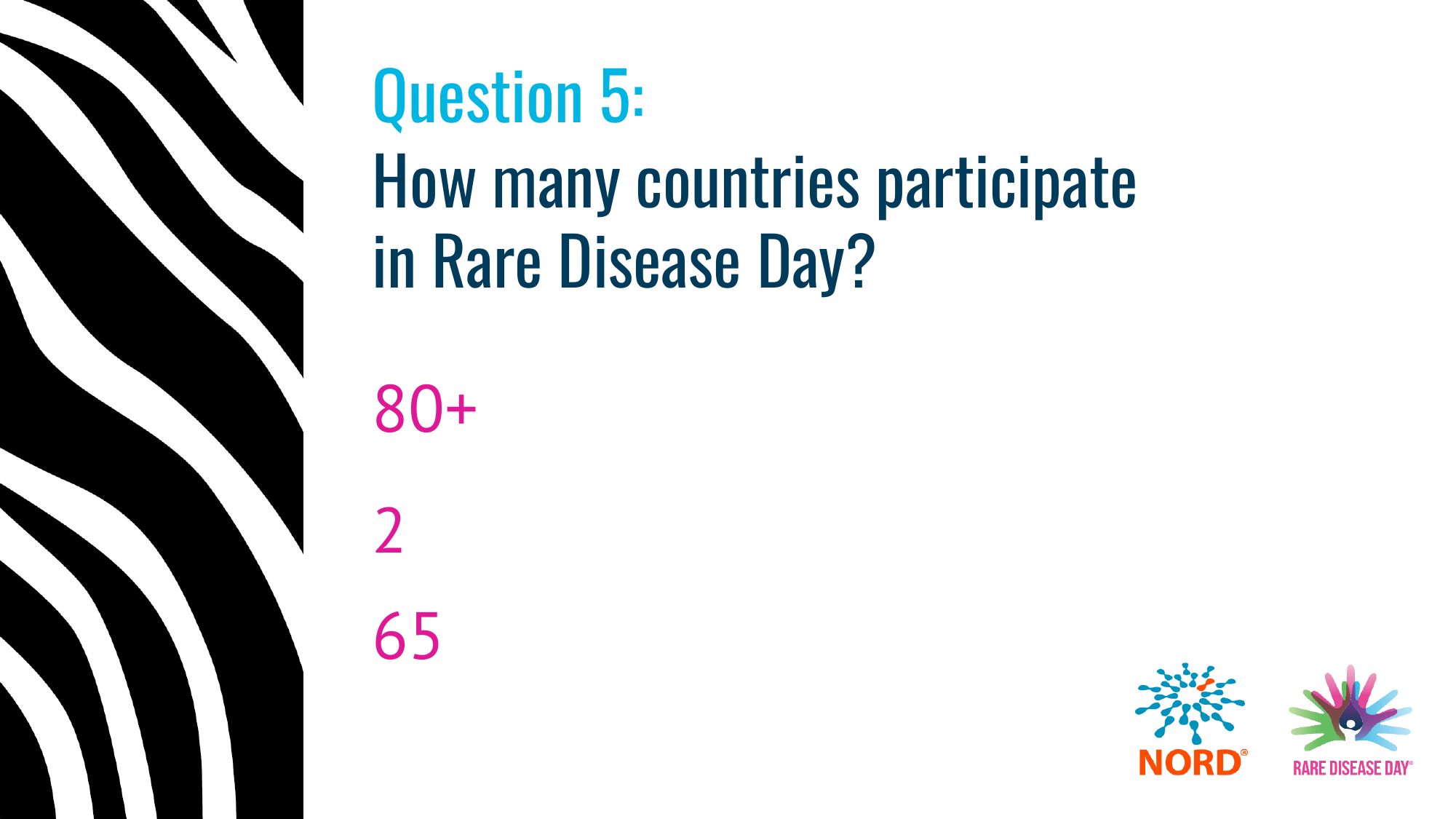

# Question 5:
How many countries participate
in Rare Disease Day?
80+
2
65